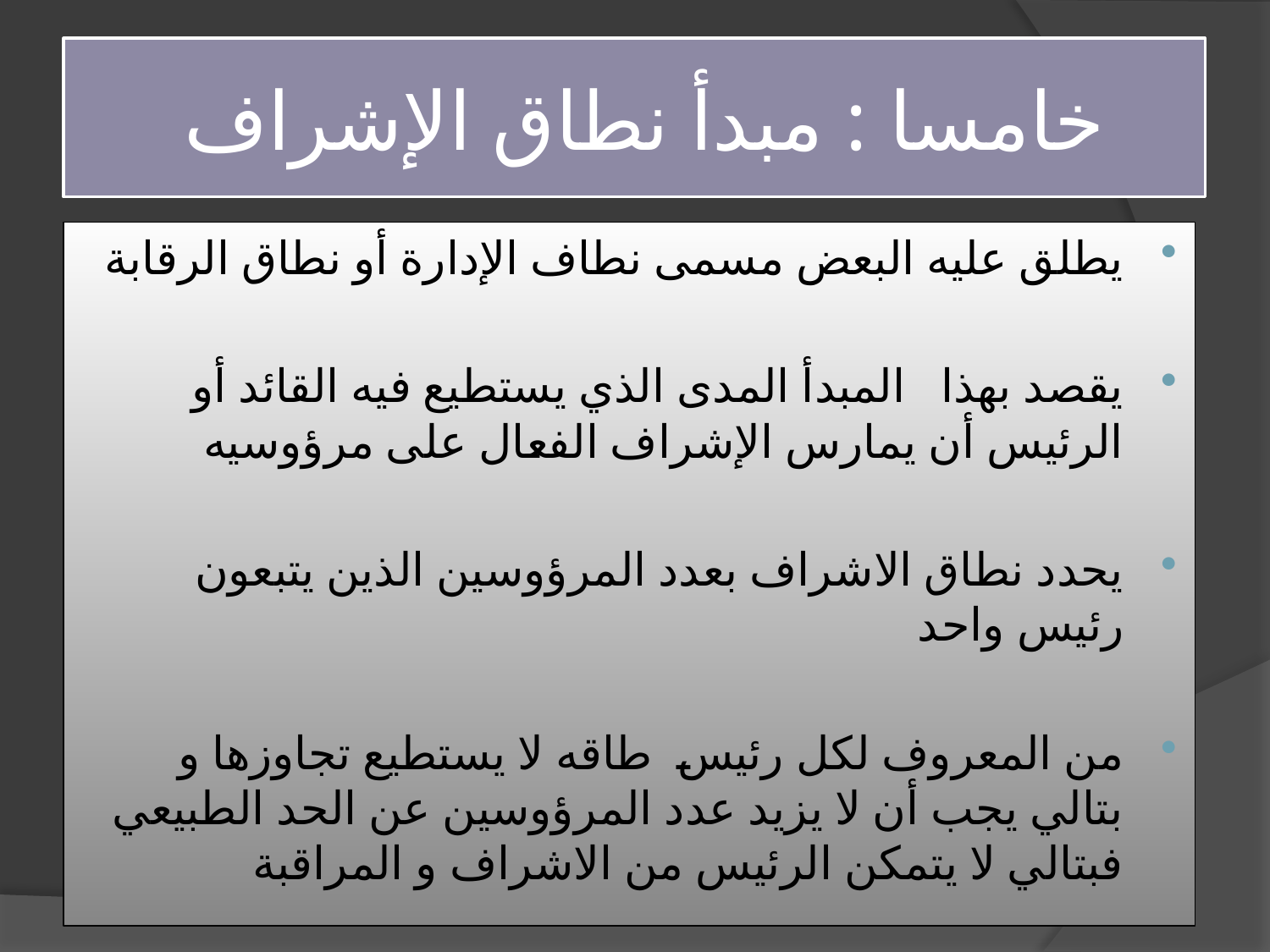

# خامسا : مبدأ نطاق الإشراف
يطلق عليه البعض مسمى نطاف الإدارة أو نطاق الرقابة

يقصد بهذا   المبدأ المدى الذي يستطيع فيه القائد أو الرئيس أن يمارس الإشراف الفعال على مرؤوسيه

يحدد نطاق الاشراف بعدد المرؤوسين الذين يتبعون رئيس واحد

من المعروف لكل رئيس  طاقه لا يستطيع تجاوزها و بتالي يجب أن لا يزيد عدد المرؤوسين عن الحد الطبيعي فبتالي لا يتمكن الرئيس من الاشراف و المراقبة